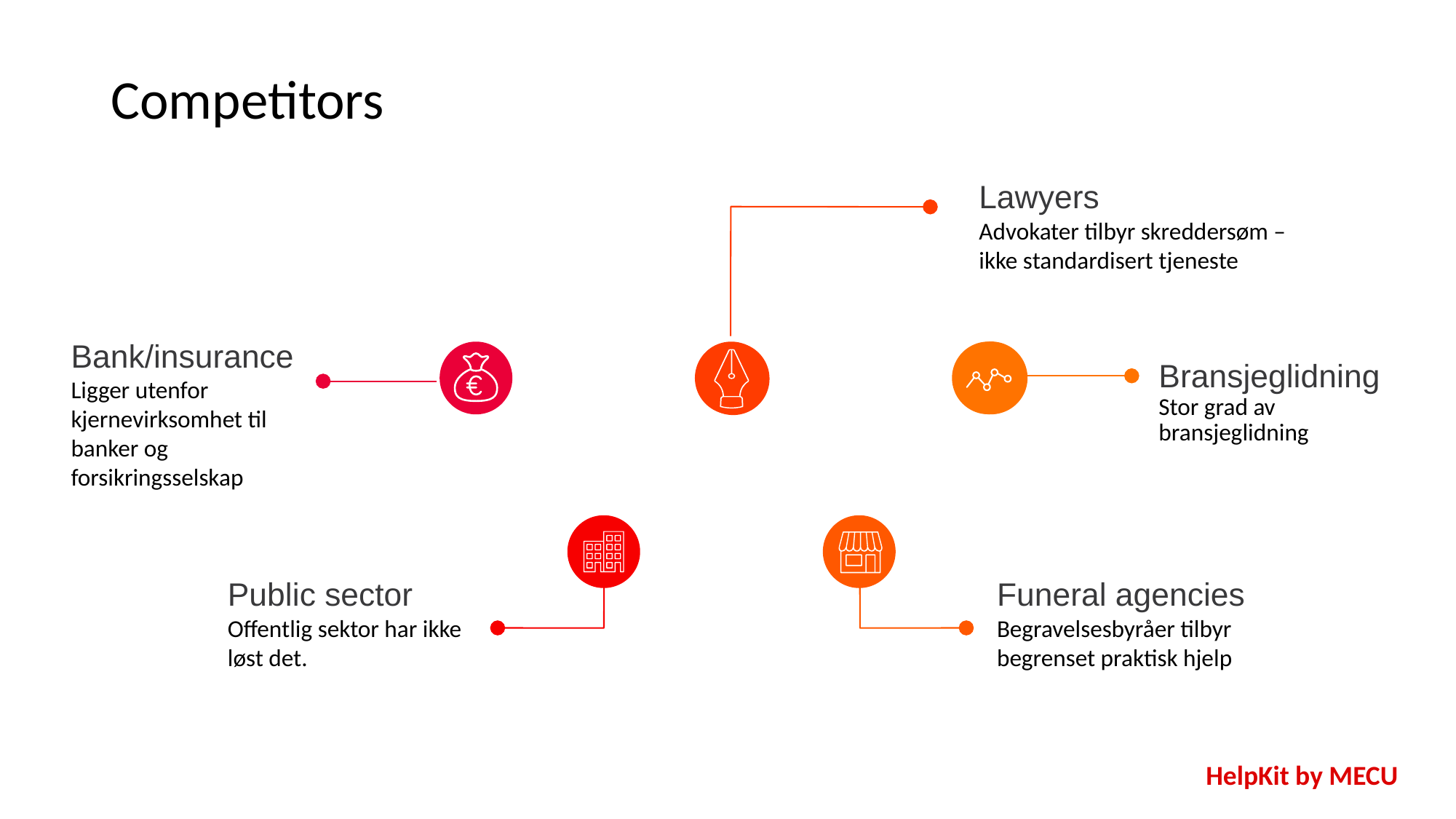

# Competitors
Lawyers
Advokater tilbyr skreddersøm – ikke standardisert tjeneste

Bank/insurance
Ligger utenfor kjernevirksomhet til banker og forsikringsselskap

Bransjeglidning
Stor grad av bransjeglidning

Public sector
Offentlig sektor har ikke løst det.
Funeral agencies
Begravelsesbyråer tilbyr begrenset praktisk hjelp

HelpKit by MECU